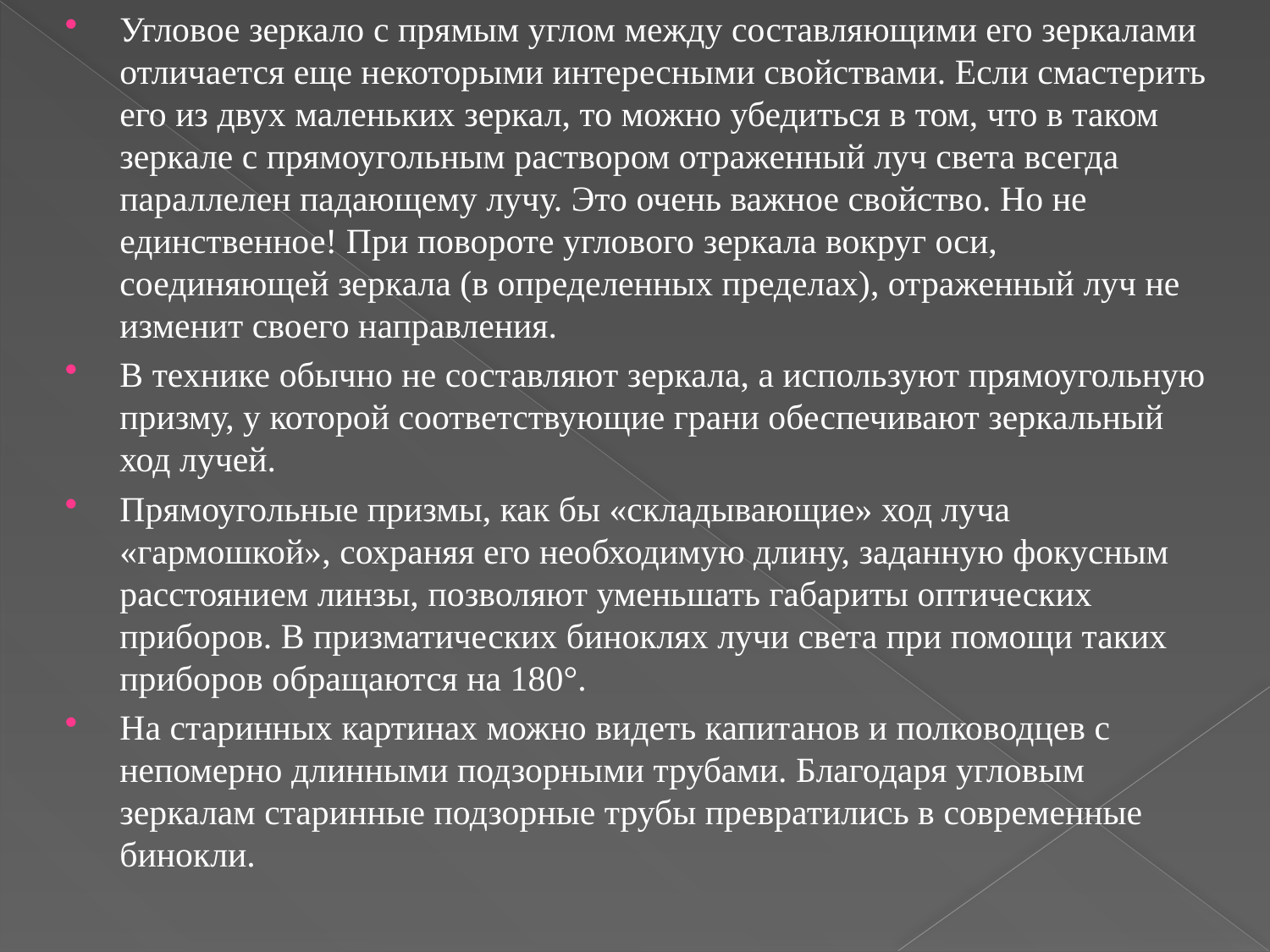

Угловое зеркало с прямым углом между составляющими его зеркалами отличается еще некоторыми интересными свойствами. Если смастерить его из двух маленьких зеркал, то можно убедиться в том, что в таком зеркале с прямоугольным раствором отраженный луч света всегда параллелен падающему лучу. Это очень важное свойство. Но не единственное! При повороте углового зеркала вокруг оси, соединяющей зеркала (в определенных пределах), отраженный луч не изменит своего направления.
В технике обычно не составляют зеркала, а используют прямоугольную призму, у которой соответствующие грани обеспечивают зеркальный ход лучей.
Прямоугольные призмы, как бы «складывающие» ход луча «гармошкой», сохраняя его необходимую длину, заданную фокусным расстоянием линзы, позволяют уменьшать габариты оптических приборов. В призматических биноклях лучи света при помощи таких приборов обращаются на 180°.
На старинных картинах можно видеть капитанов и полководцев с непомерно длинными подзорными трубами. Благодаря угловым зеркалам старинные подзорные трубы превратились в современные бинокли.